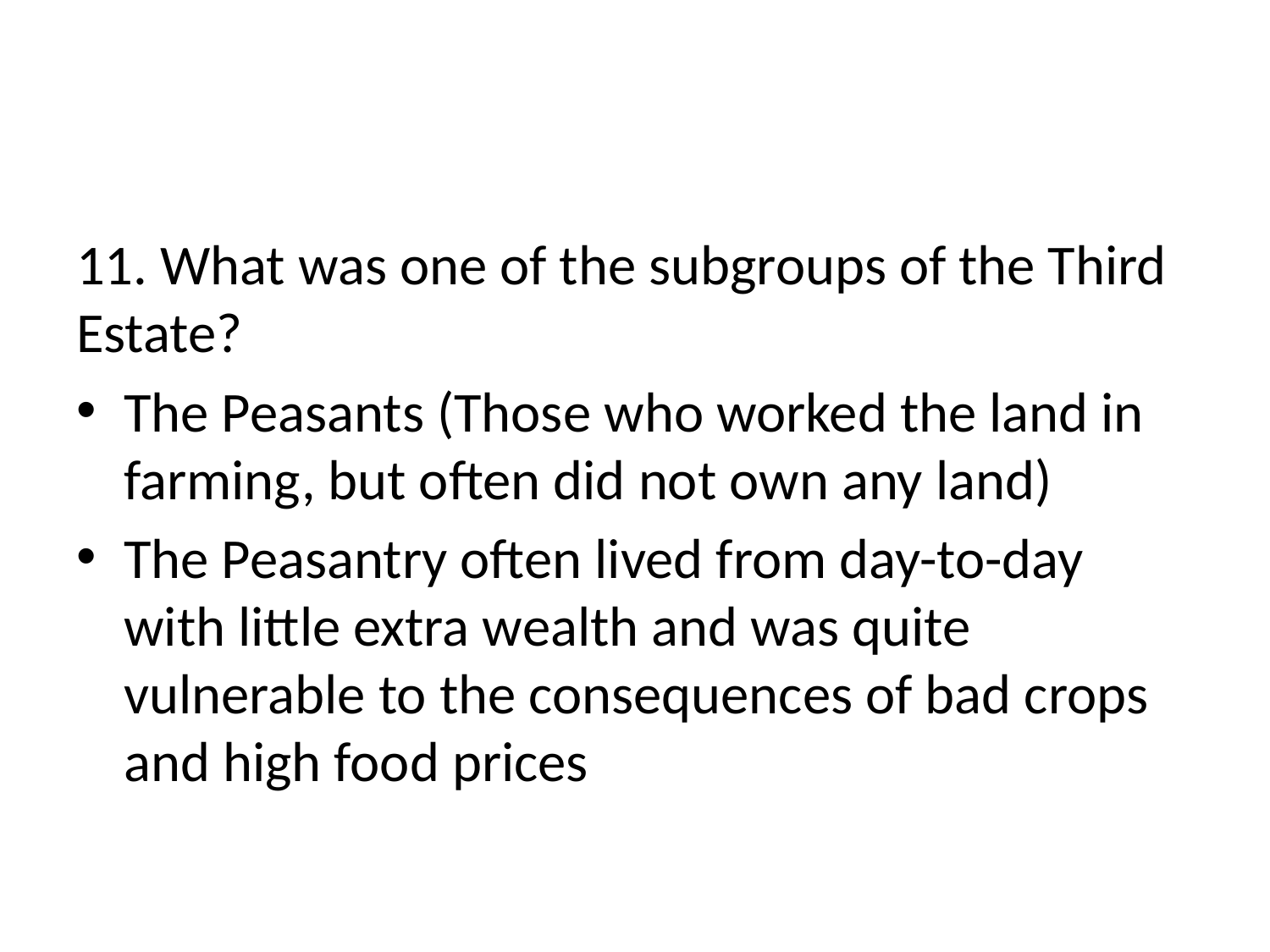

#
11. What was one of the subgroups of the Third Estate?
The Peasants (Those who worked the land in farming, but often did not own any land)
The Peasantry often lived from day-to-day with little extra wealth and was quite vulnerable to the consequences of bad crops and high food prices